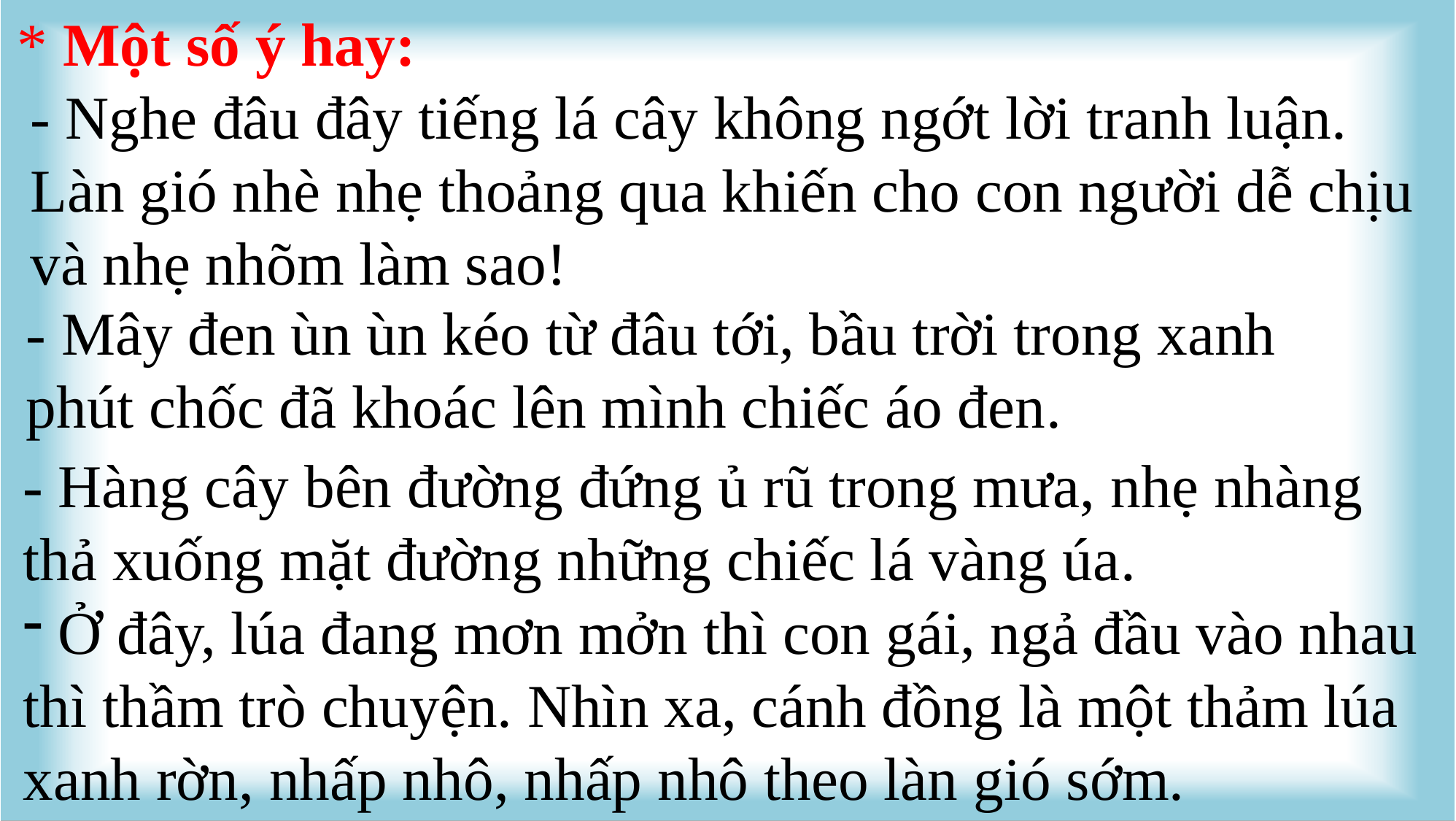

* Một số ý hay:
- Nghe đâu đây tiếng lá cây không ngớt lời tranh luận. Làn gió nhè nhẹ thoảng qua khiến cho con người dễ chịu và nhẹ nhõm làm sao!
- Mây đen ùn ùn kéo từ đâu tới, bầu trời trong xanh phút chốc đã khoác lên mình chiếc áo đen.

- Hàng cây bên đường đứng ủ rũ trong mưa, nhẹ nhàng thả xuống mặt đường những chiếc lá vàng úa.
 Ở đây, lúa đang mơn mởn thì con gái, ngả đầu vào nhau thì thầm trò chuyện. Nhìn xa, cánh đồng là một thảm lúa xanh rờn, nhấp nhô, nhấp nhô theo làn gió sớm.